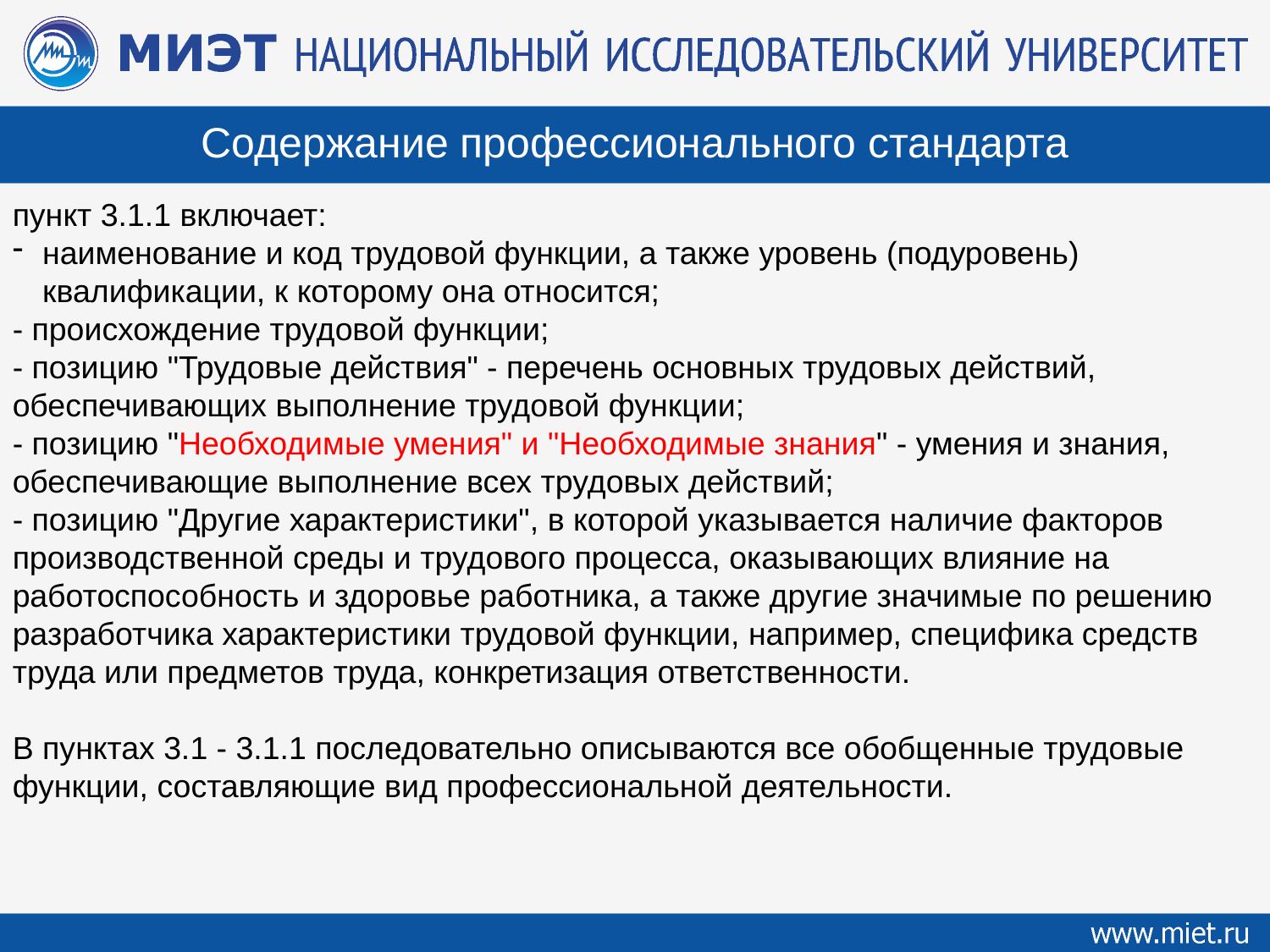

Содержание профессионального стандарта
пункт 3.1.1 включает:
наименование и код трудовой функции, а также уровень (подуровень) квалификации, к которому она относится;
- происхождение трудовой функции;
- позицию "Трудовые действия" - перечень основных трудовых действий, обеспечивающих выполнение трудовой функции;
- позицию "Необходимые умения" и "Необходимые знания" - умения и знания, обеспечивающие выполнение всех трудовых действий;
- позицию "Другие характеристики", в которой указывается наличие факторов производственной среды и трудового процесса, оказывающих влияние на работоспособность и здоровье работника, а также другие значимые по решению разработчика характеристики трудовой функции, например, специфика средств труда или предметов труда, конкретизация ответственности.

В пунктах 3.1 - 3.1.1 последовательно описываются все обобщенные трудовые функции, составляющие вид профессиональной деятельности.